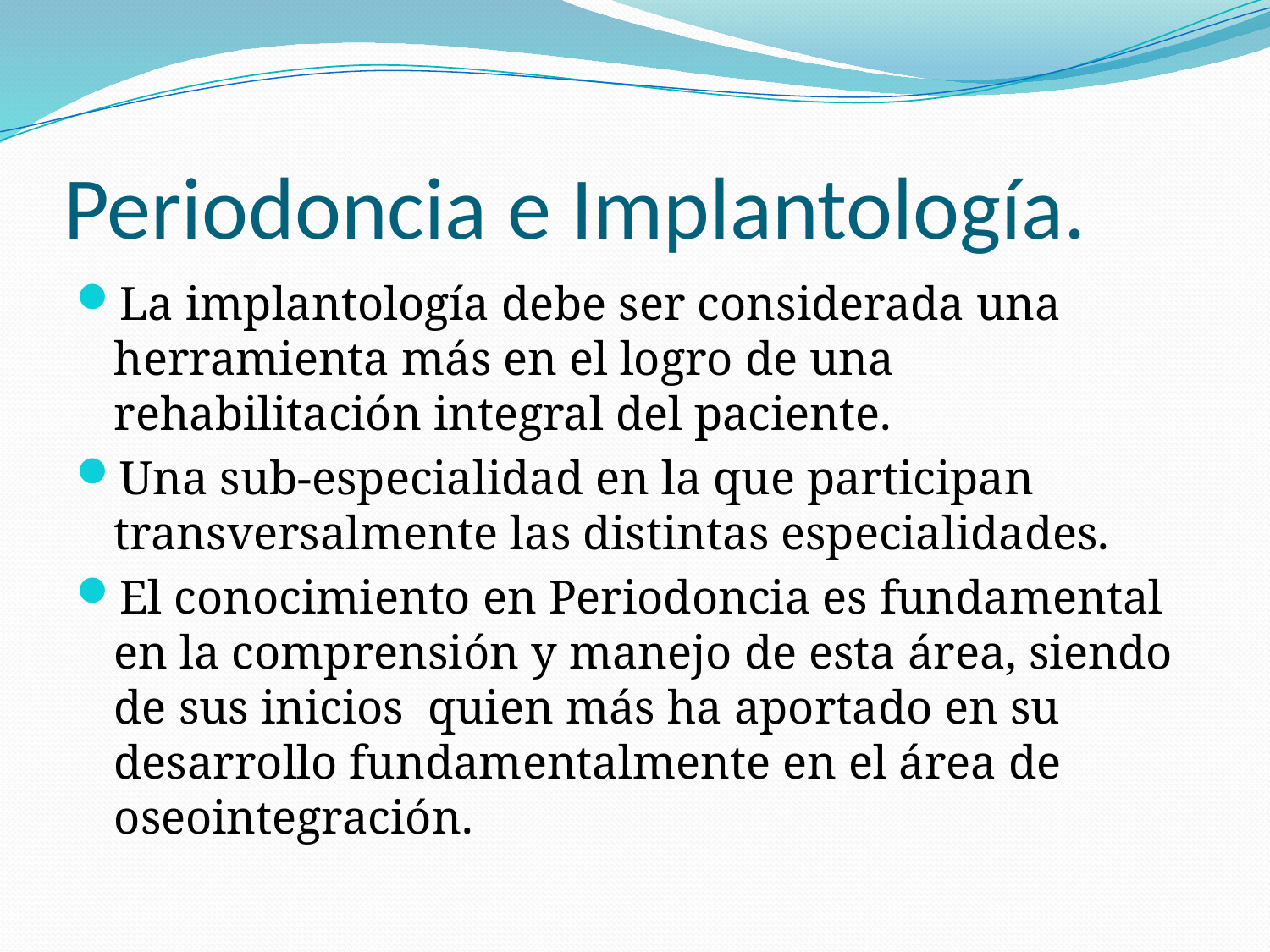

# Periodoncia e Implantología.
La implantología debe ser considerada una herramienta más en el logro de una rehabilitación integral del paciente.
Una sub-especialidad en la que participan transversalmente las distintas especialidades.
El conocimiento en Periodoncia es fundamental en la comprensión y manejo de esta área, siendo de sus inicios  quien más ha aportado en su desarrollo fundamentalmente en el área de oseointegración.